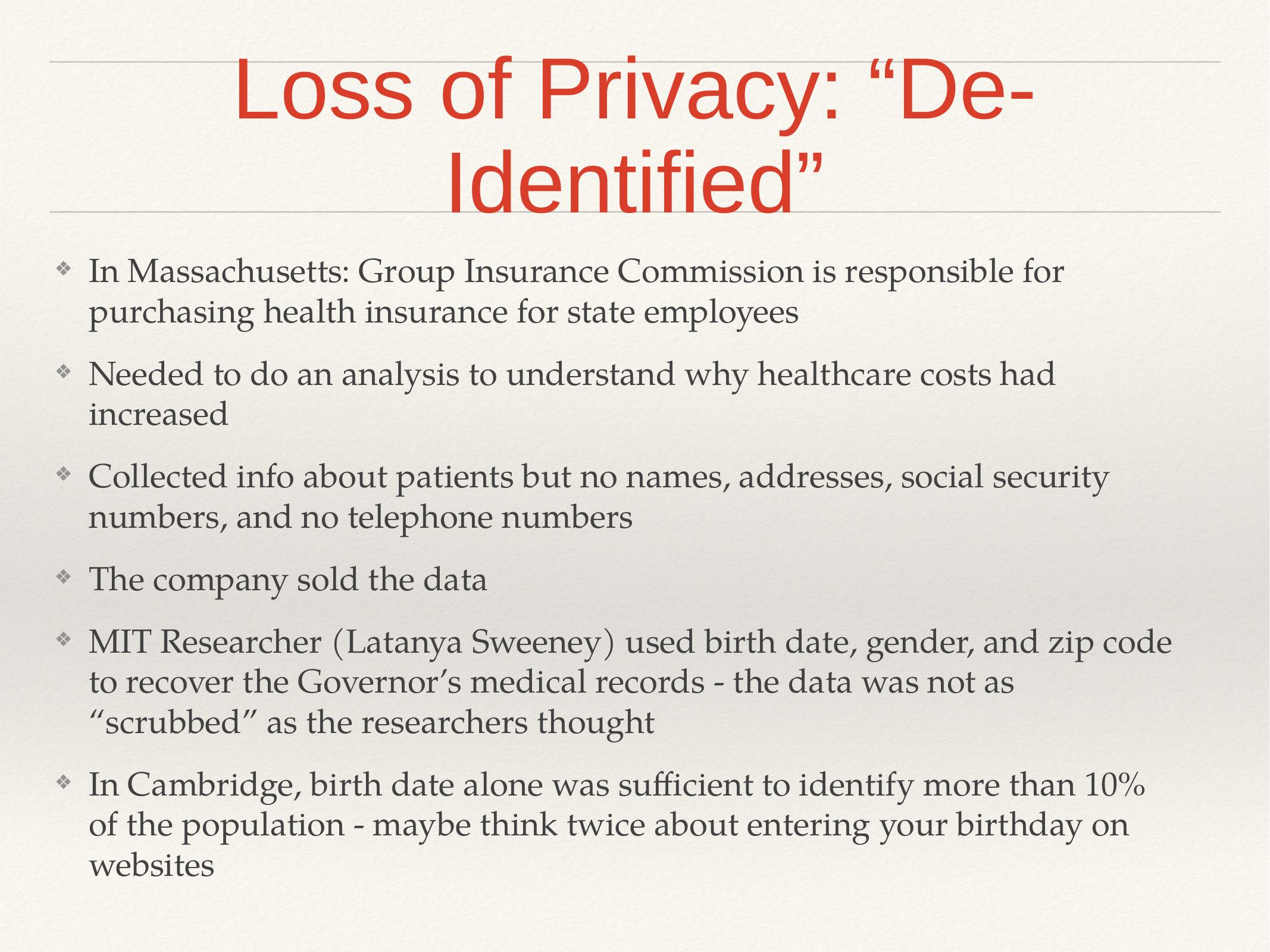

# Loss of Privacy: “De-Identified”
In Massachusetts: Group Insurance Commission is responsible for purchasing health insurance for state employees
Needed to do an analysis to understand why healthcare costs had increased
Collected info about patients but no names, addresses, social security numbers, and no telephone numbers
The company sold the data
MIT Researcher (Latanya Sweeney) used birth date, gender, and zip code to recover the Governor’s medical records - the data was not as “scrubbed” as the researchers thought
In Cambridge, birth date alone was sufficient to identify more than 10% of the population - maybe think twice about entering your birthday on websites